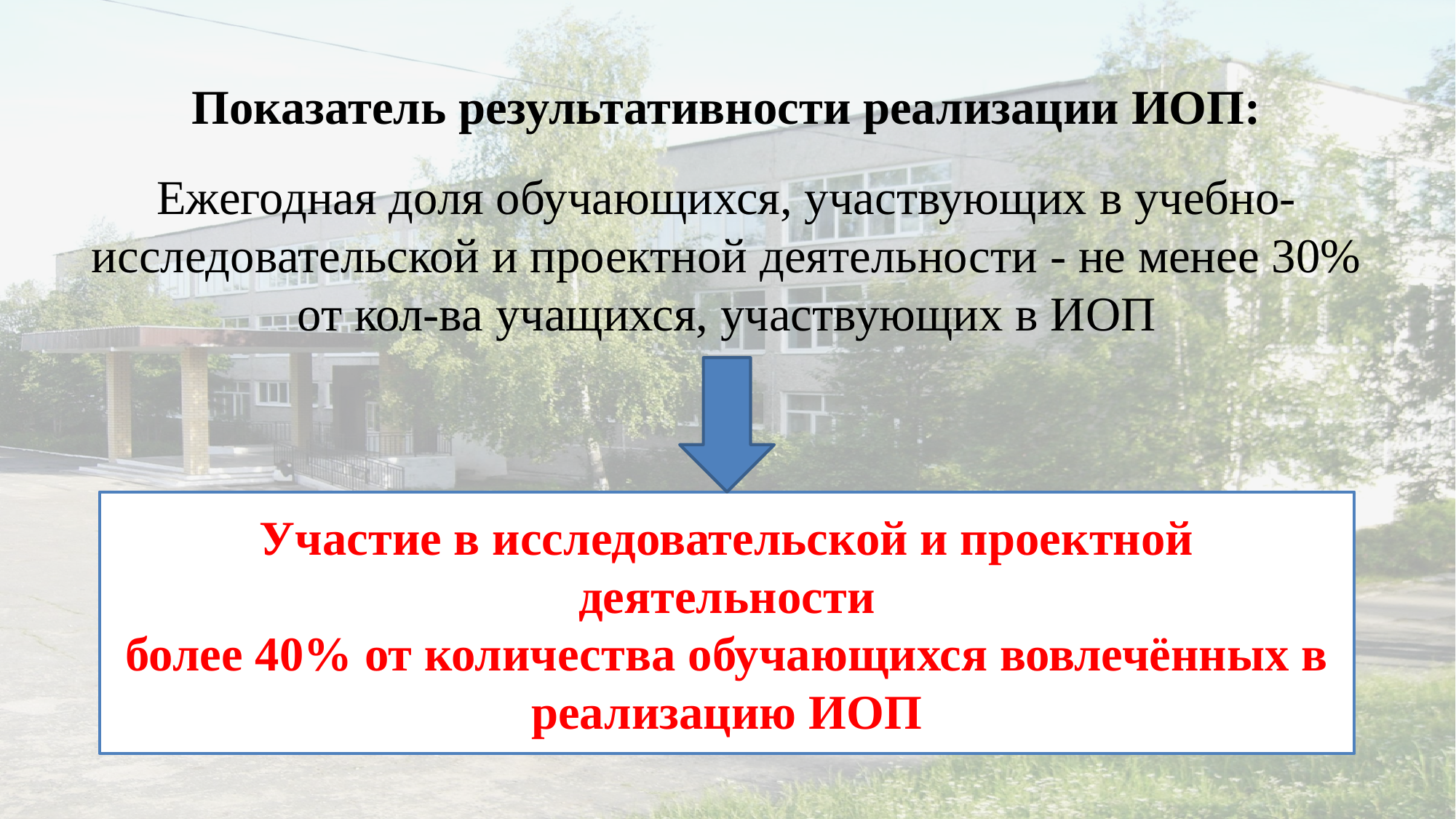

# Показатель результативности реализации ИОП:
Ежегодная доля обучающихся, участвующих в учебно- исследовательской и проектной деятельности - не менее 30% от кол-ва учащихся, участвующих в ИОП

Участие в исследовательской и проектной деятельности
более 40% от количества обучающихся вовлечённых в реализацию ИОП